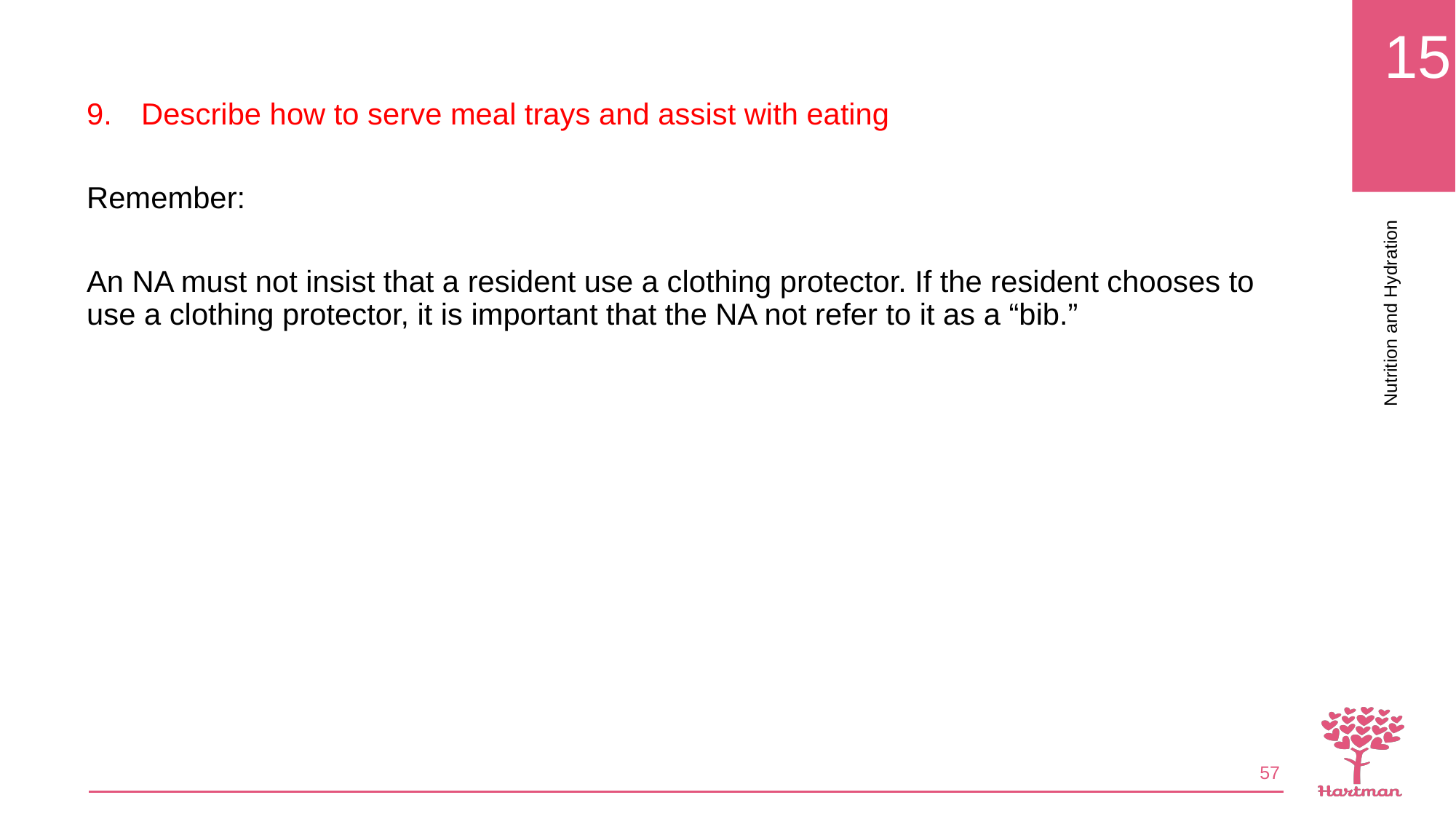

Describe how to serve meal trays and assist with eating

Remember:

An NA must not insist that a resident use a clothing protector. If the resident chooses to use a clothing protector, it is important that the NA not refer to it as a “bib.”

57